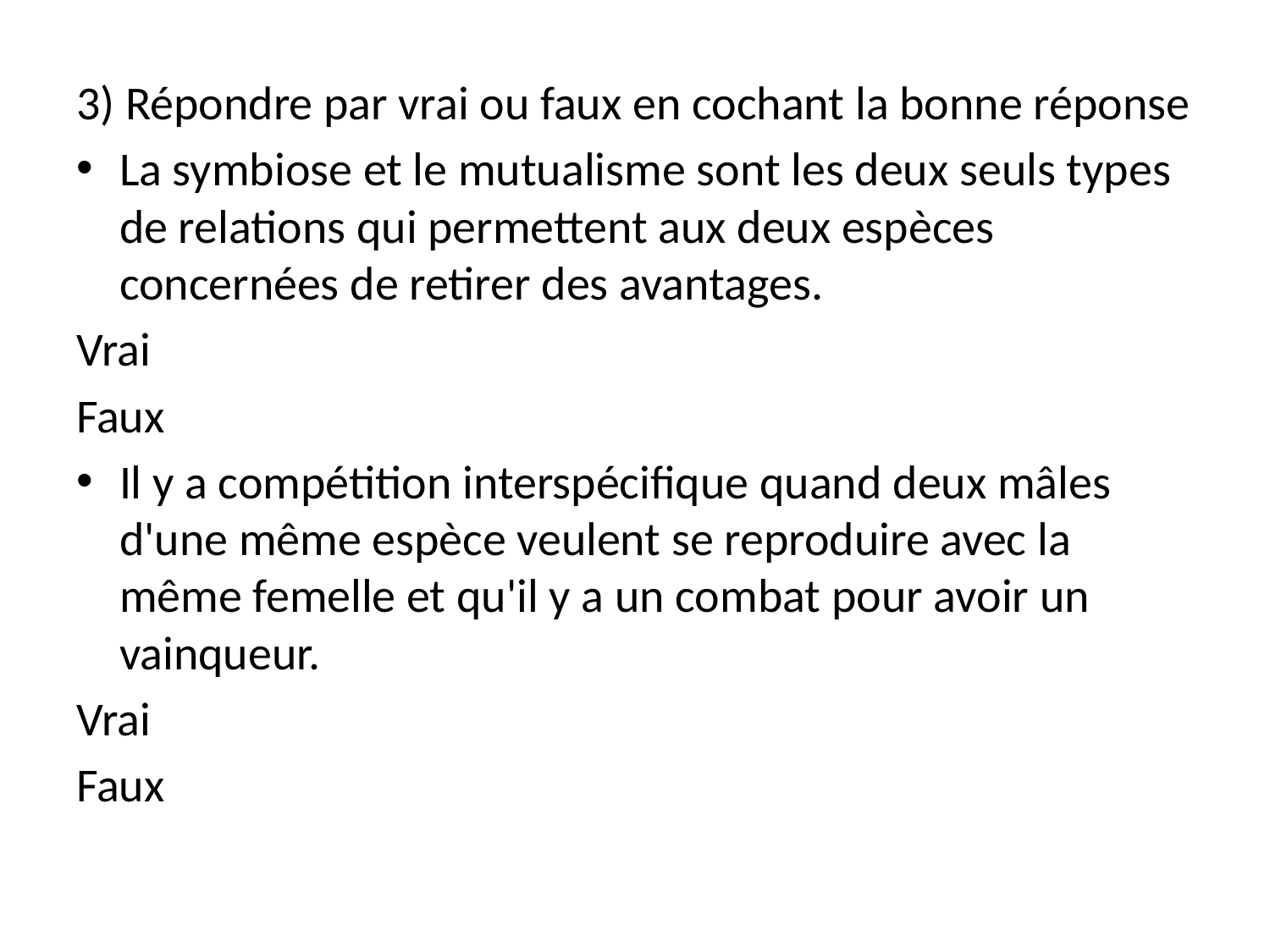

3) Répondre par vrai ou faux en cochant la bonne réponse
La symbiose et le mutualisme sont les deux seuls types de relations qui permettent aux deux espèces concernées de retirer des avantages.
Vrai
Faux
Il y a compétition interspécifique quand deux mâles d'une même espèce veulent se reproduire avec la même femelle et qu'il y a un combat pour avoir un vainqueur.
Vrai
Faux